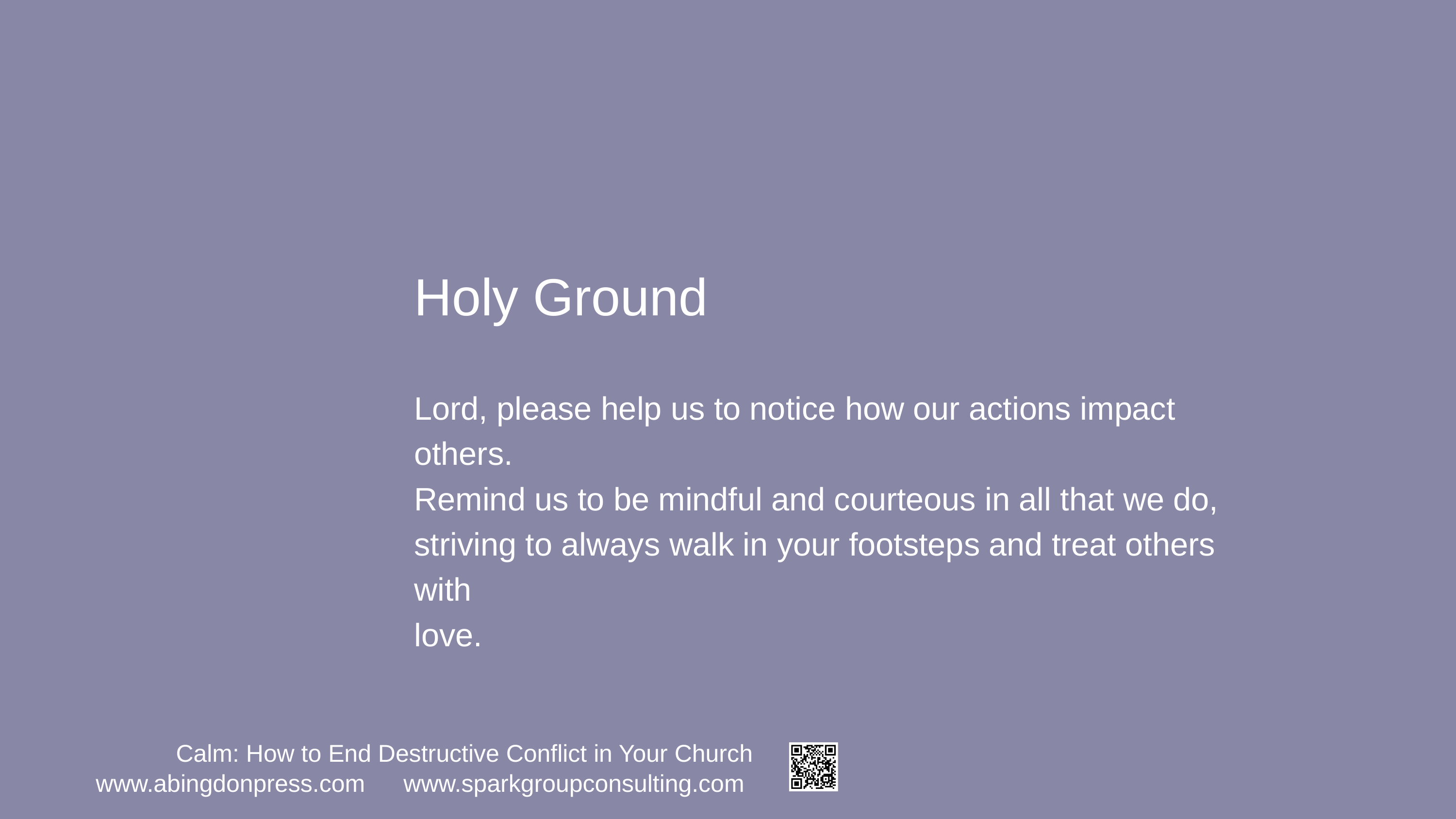

Holy Ground
Lord, please help us to notice how our actions impact others.
Remind us to be mindful and courteous in all that we do,
striving to always walk in your footsteps and treat others with
love.
Calm: How to End Destructive Conflict in Your Church

www.abingdonpress.com
www.sparkgroupconsulting.com